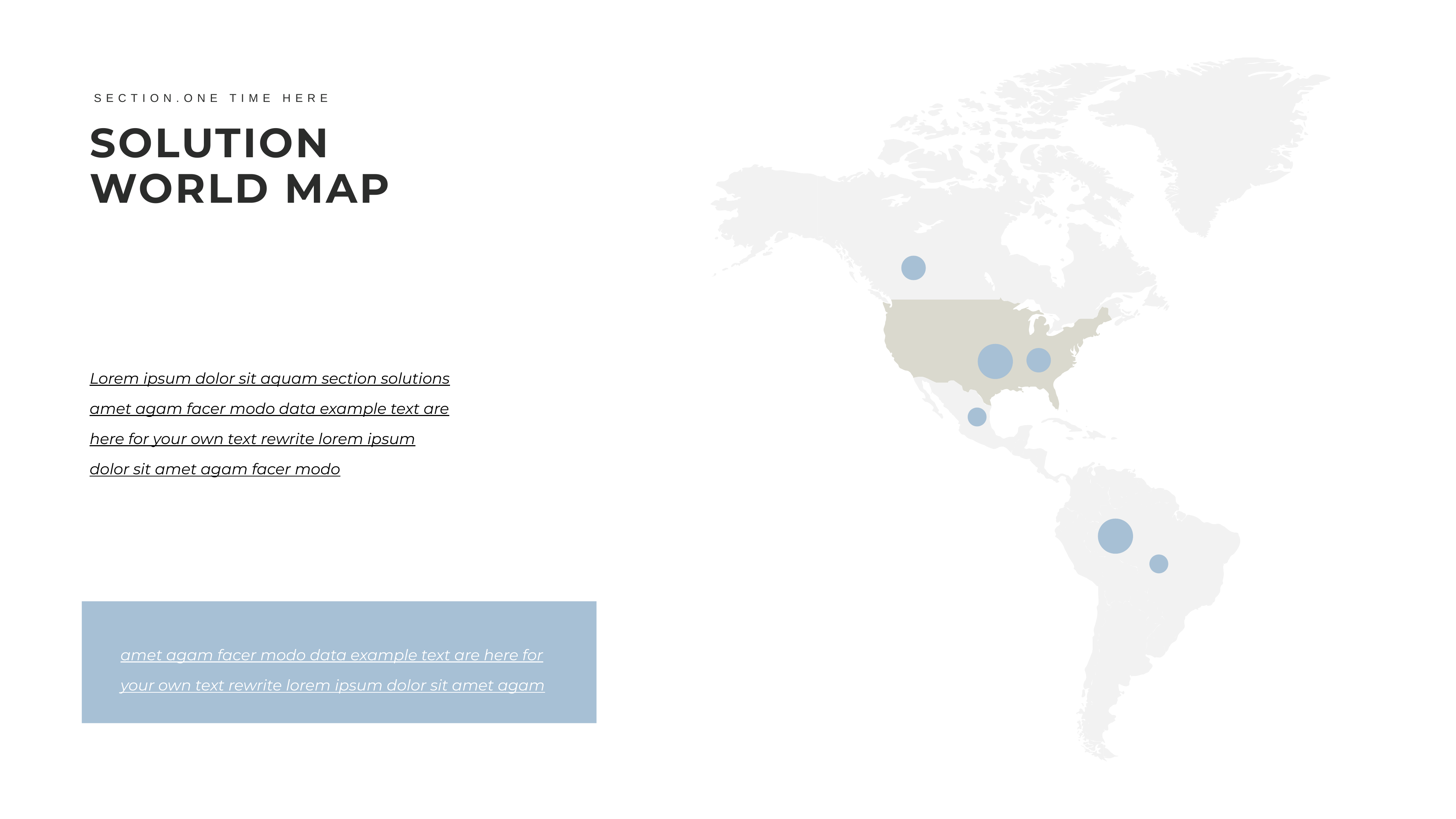

SECTION.ONE TIME HERE
SOLUTION
WORLD MAP

Lorem ipsum dolor sit aquam section solutions
amet agam facer modo data example text are here for your own text rewrite lorem ipsum dolor sit amet agam facer modo

amet agam facer modo data example text are here for your own text rewrite lorem ipsum dolor sit amet agam